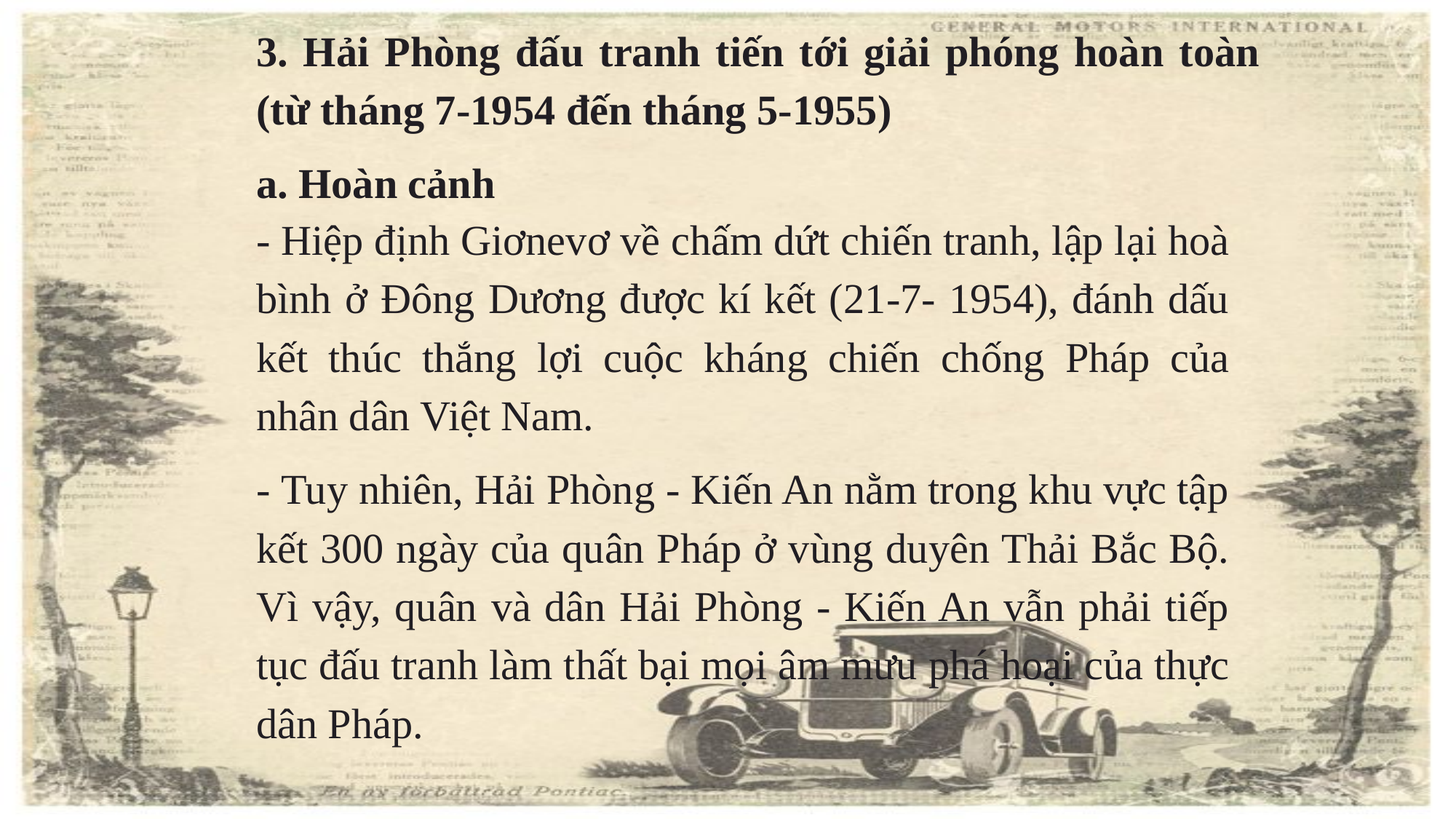

3. Hải Phòng đấu tranh tiến tới giải phóng hoàn toàn (từ tháng 7-1954 đến tháng 5-1955)
a. Hoàn cảnh
- Hiệp định Giơnevơ về chấm dứt chiến tranh, lập lại hoà bình ở Đông Dương được kí kết (21-7- 1954), đánh dấu kết thúc thắng lợi cuộc kháng chiến chống Pháp của nhân dân Việt Nam.
- Tuy nhiên, Hải Phòng - Kiến An nằm trong khu vực tập kết 300 ngày của quân Pháp ở vùng duyên Thải Bắc Bộ. Vì vậy, quân và dân Hải Phòng - Kiến An vẫn phải tiếp tục đấu tranh làm thất bại mọi âm mưu phá hoại của thực dân Pháp.